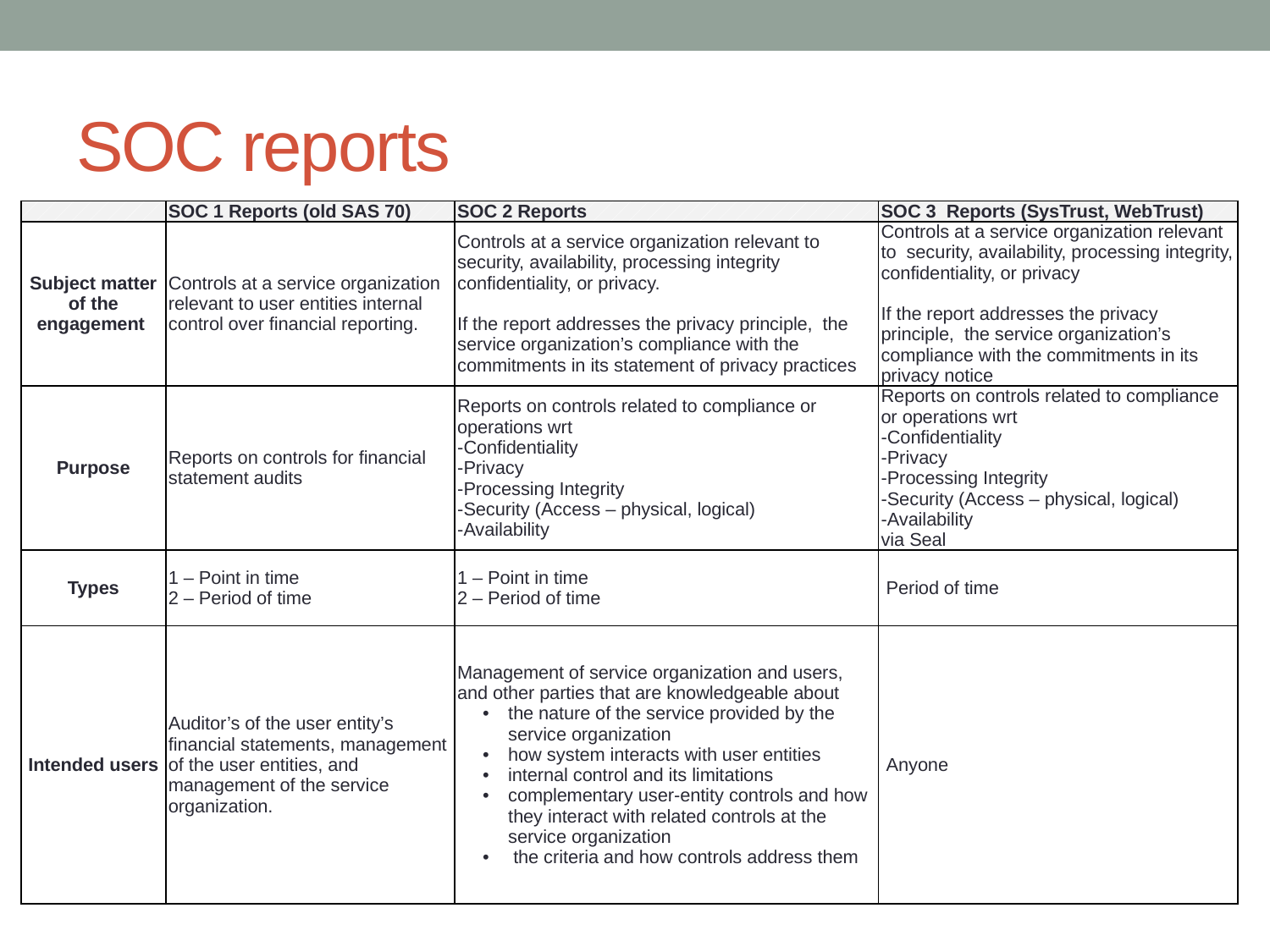

# SOC reports
|  | SOC 1 Reports (old SAS 70) | SOC 2 Reports | SOC 3 Reports (SysTrust, WebTrust) |
| --- | --- | --- | --- |
| Subject matter of the engagement | Controls at a service organization relevant to user entities internal control over financial reporting. | Controls at a service organization relevant to security, availability, processing integrity confidentiality, or privacy. If the report addresses the privacy principle, the service organization’s compliance with the commitments in its statement of privacy practices | Controls at a service organization relevant to security, availability, processing integrity, confidentiality, or privacy If the report addresses the privacy principle, the service organization’s compliance with the commitments in its privacy notice |
| Purpose | Reports on controls for financial statement audits | Reports on controls related to compliance or operations wrt -Confidentiality -Privacy -Processing Integrity -Security (Access – physical, logical) -Availability | Reports on controls related to compliance or operations wrt -Confidentiality -Privacy -Processing Integrity -Security (Access – physical, logical) -Availability via Seal |
| Types | 1 – Point in time 2 – Period of time | 1 – Point in time 2 – Period of time | Period of time |
| Intended users | Auditor’s of the user entity’s financial statements, management of the user entities, and management of the service organization. | Management of service organization and users, and other parties that are knowledgeable about the nature of the service provided by the service organization how system interacts with user entities internal control and its limitations complementary user-entity controls and how they interact with related controls at the service organization the criteria and how controls address them | Anyone |